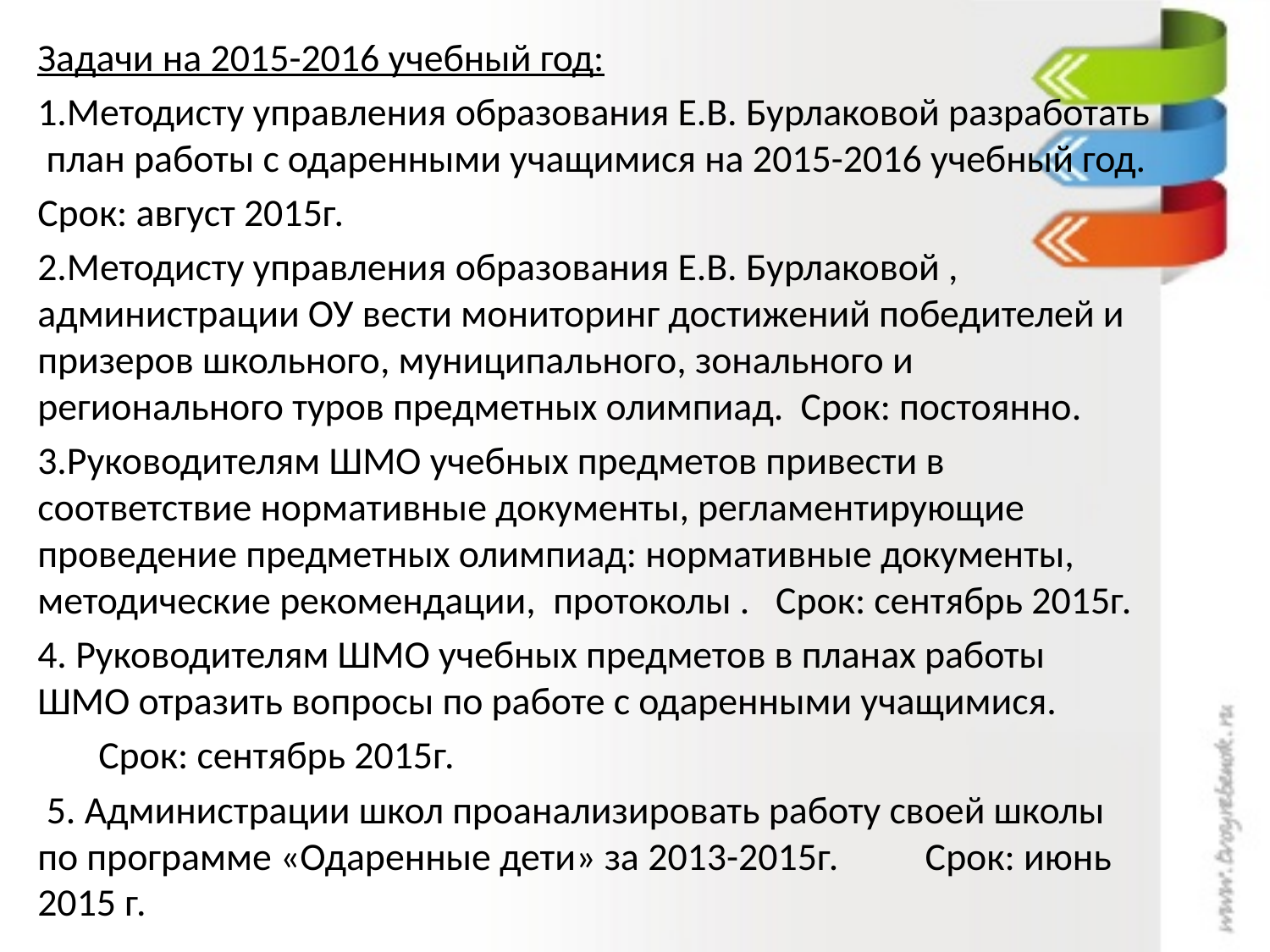

Задачи на 2015-2016 учебный год:
1.Методисту управления образования Е.В. Бурлаковой разработать  план работы с одаренными учащимися на 2015-2016 учебный год.
Срок: август 2015г.
2.Методисту управления образования Е.В. Бурлаковой , администрации ОУ вести мониторинг достижений победителей и призеров школьного, муниципального, зонального и регионального туров предметных олимпиад.  Срок: постоянно.
3.Руководителям ШМО учебных предметов привести в соответствие нормативные документы, регламентирующие проведение предметных олимпиад: нормативные документы, методические рекомендации,  протоколы .   Срок: сентябрь 2015г.
4. Руководителям ШМО учебных предметов в планах работы  ШМО отразить вопросы по работе с одаренными учащимися.
       Срок: сентябрь 2015г.
 5. Администрации школ проанализировать работу своей школы  по программе «Одаренные дети» за 2013-2015г.          Срок: июнь 2015 г.